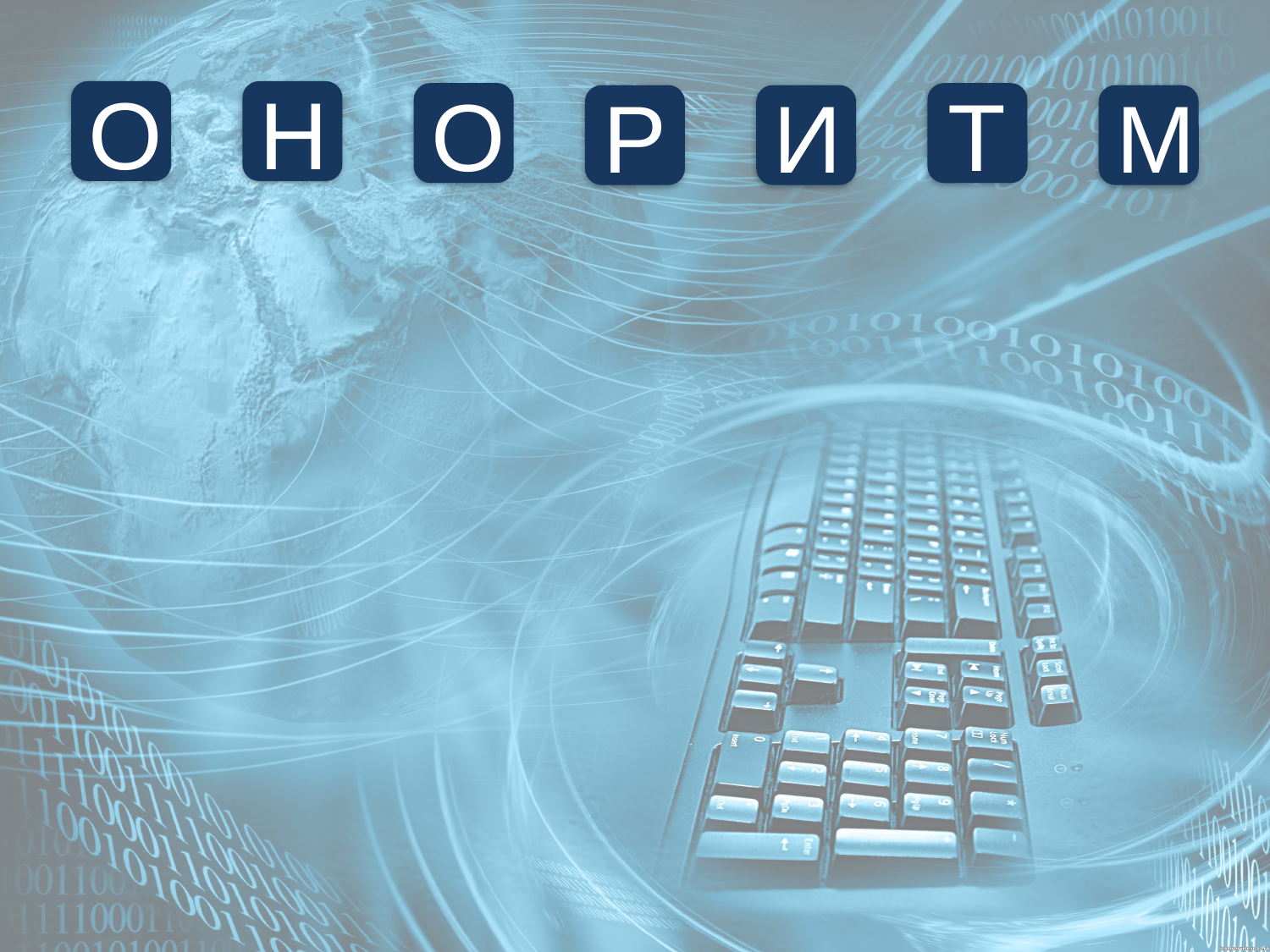

О
Н
О
Т
Р
И
М